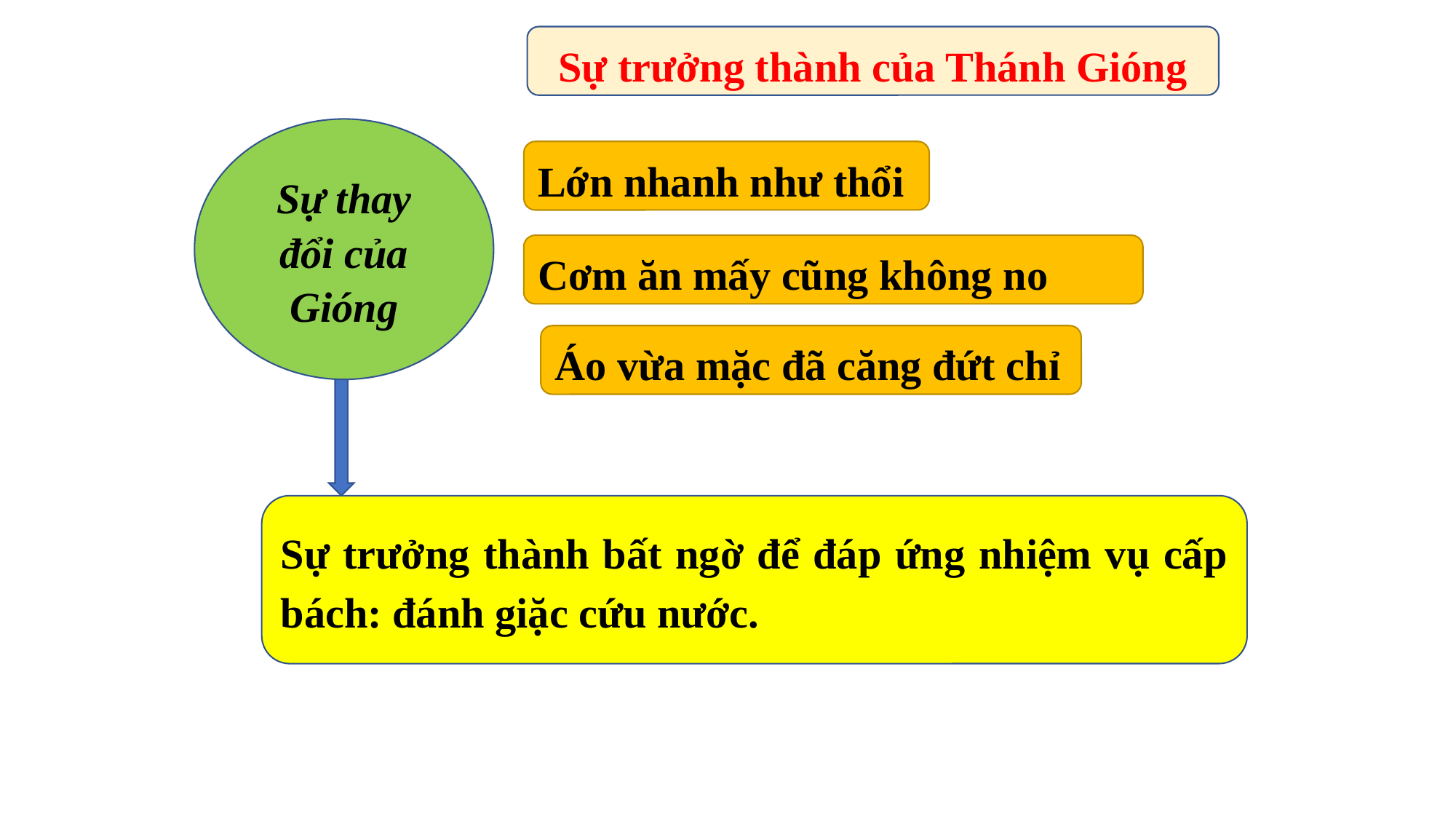

Sự trưởng thành của Thánh Gióng
Sự thay đổi của Gióng
Lớn nhanh như thổi
Cơm ăn mấy cũng không no
Áo vừa mặc đã căng đứt chỉ

Sự trưởng thành bất ngờ để đáp ứng nhiệm vụ cấp bách: đánh giặc cứu nước.